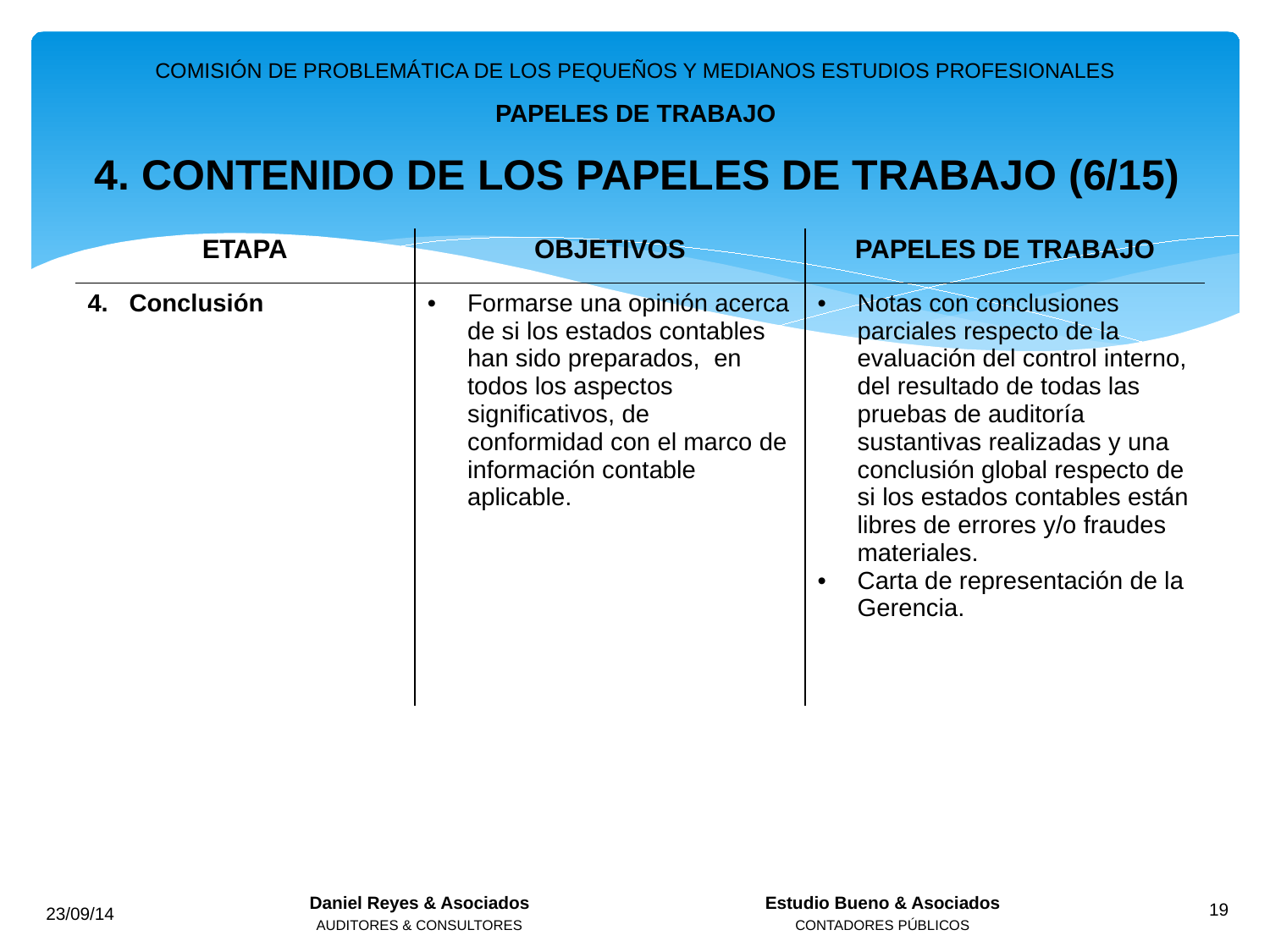

COMISIÓN DE PROBLEMÁTICA DE LOS PEQUEÑOS Y MEDIANOS ESTUDIOS PROFESIONALES
PAPELES DE TRABAJO
4. CONTENIDO DE LOS PAPELES DE TRABAJO (6/15)
| ETAPA | OBJETIVOS | PAPELES DE TRABAJO |
| --- | --- | --- |
| 4. Conclusión | Formarse una opinión acerca de si los estados contables han sido preparados, en todos los aspectos significativos, de conformidad con el marco de información contable aplicable. | Notas con conclusiones parciales respecto de la evaluación del control interno, del resultado de todas las pruebas de auditoría sustantivas realizadas y una conclusión global respecto de si los estados contables están libres de errores y/o fraudes materiales. Carta de representación de la Gerencia. |
Daniel Reyes & Asociados
AUDITORES & CONSULTORES
Estudio Bueno & Asociados
CONTADORES PÚBLICOS
23/09/14
19